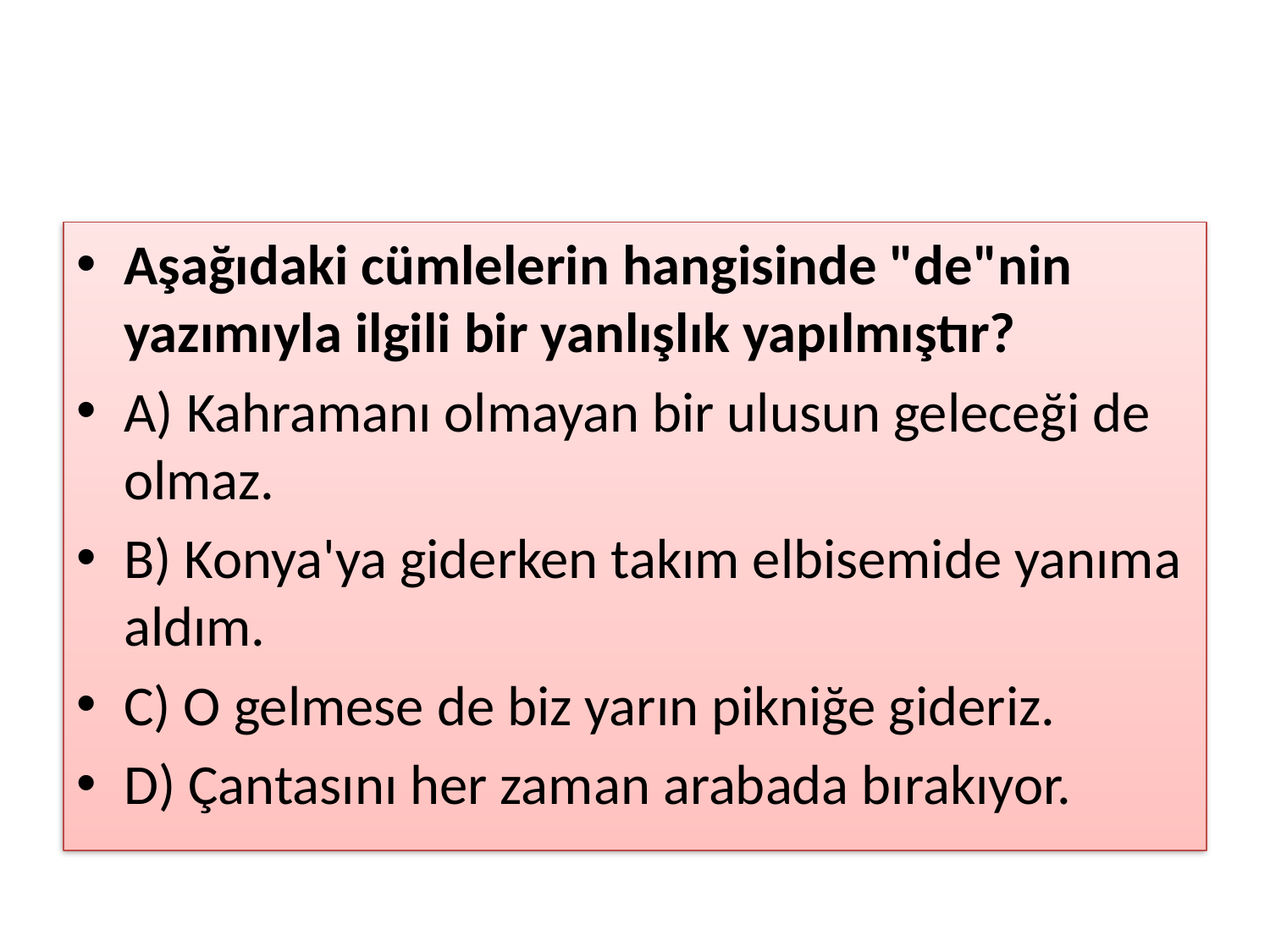

#
Aşağıdaki cümlelerin hangisinde "de"nin yazımıyla ilgili bir yanlışlık yapılmıştır?
A) Kahramanı olmayan bir ulusun geleceği de olmaz.
B) Konya'ya giderken takım elbisemide yanıma aldım.
C) O gelmese de biz yarın pikniğe gideriz.
D) Çantasını her zaman arabada bırakıyor.